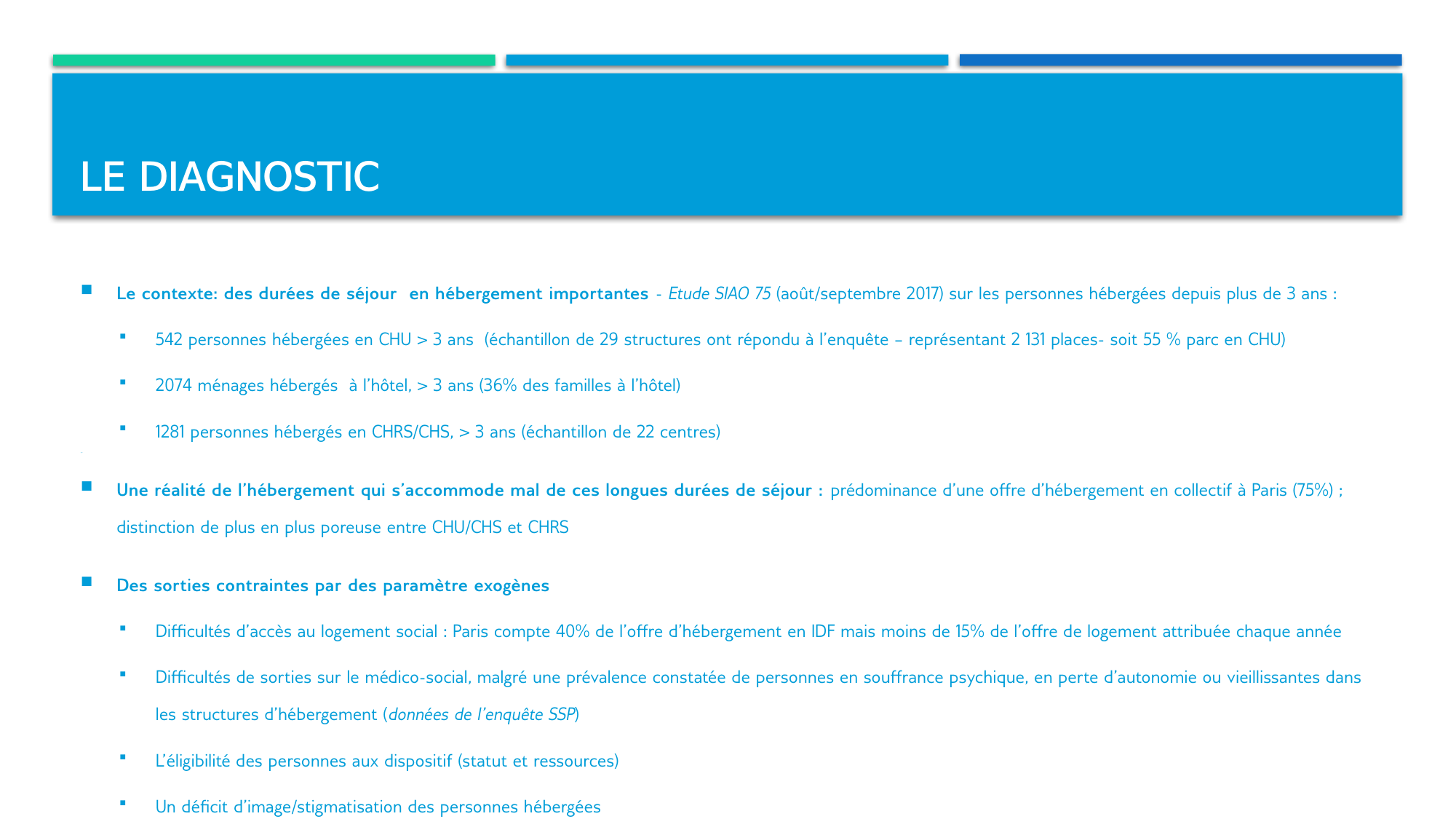

# Le diagnostic
Le contexte: des durées de séjour  en hébergement importantes - Etude SIAO 75 (août/septembre 2017) sur les personnes hébergées depuis plus de 3 ans :
542 personnes hébergées en CHU > 3 ans  (échantillon de 29 structures ont répondu à l’enquête – représentant 2 131 places- soit 55 % parc en CHU)
2074 ménages hébergés  à l’hôtel, > 3 ans (36% des familles à l’hôtel)
1281 personnes hébergés en CHRS/CHS, > 3 ans (échantillon de 22 centres)
 opo
Une réalité de l’hébergement qui s’accommode mal de ces longues durées de séjour : prédominance d’une offre d’hébergement en collectif à Paris (75%) ; distinction de plus en plus poreuse entre CHU/CHS et CHRS

Des sorties contraintes par des paramètre exogènes
Difficultés d’accès au logement social : Paris compte 40% de l’offre d’hébergement en IDF mais moins de 15% de l’offre de logement attribuée chaque année
Difficultés de sorties sur le médico-social, malgré une prévalence constatée de personnes en souffrance psychique, en perte d’autonomie ou vieillissantes dans les structures d’hébergement (données de l’enquête SSP)
L’éligibilité des personnes aux dispositif (statut et ressources)
Un déficit d’image/stigmatisation des personnes hébergées